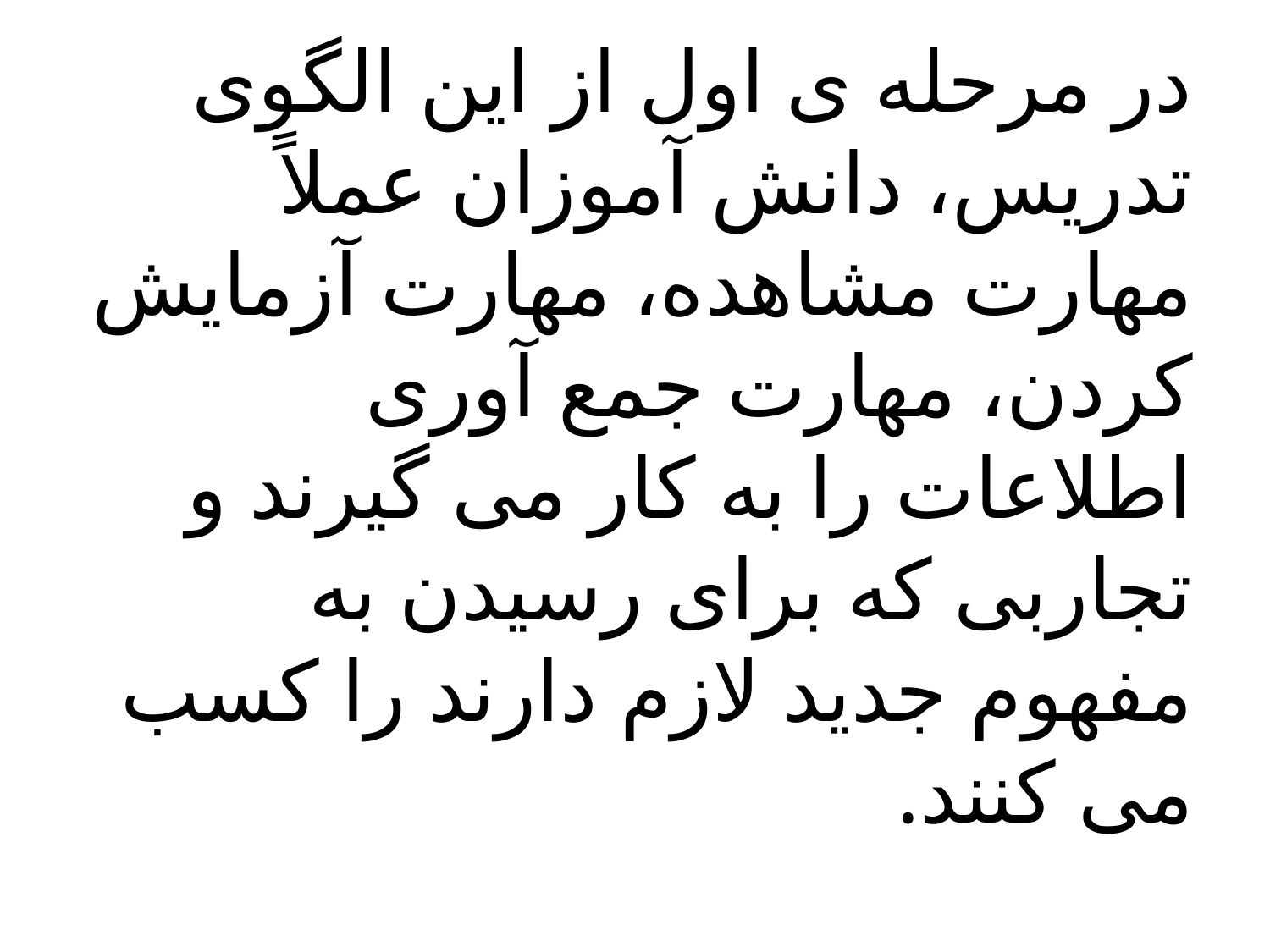

در مرحله ی اول از این الگوی تدریس، دانش آموزان عملاً مهارت مشاهده، مهارت آزمایش کردن، مهارت جمع آوری اطلاعات را به کار می گیرند و تجاربی که برای رسیدن به مفهوم جدید لازم دارند را کسب می کنند.